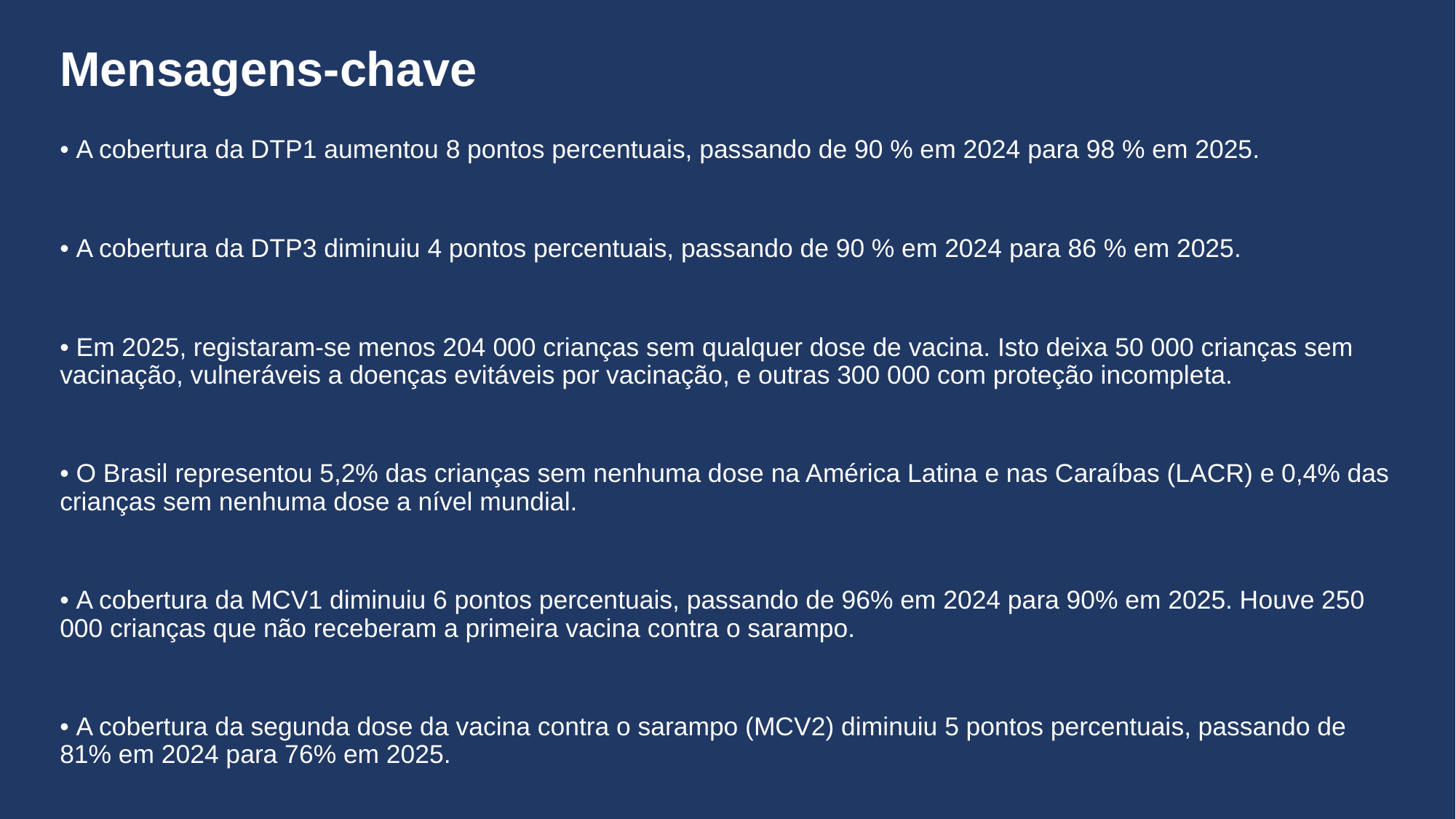

# Mensagens-chave
• A cobertura da DTP1 aumentou 8 pontos percentuais, passando de 90 % em 2024 para 98 % em 2025.

• A cobertura da DTP3 diminuiu 4 pontos percentuais, passando de 90 % em 2024 para 86 % em 2025.

• Em 2025, registaram-se menos 204 000 crianças sem qualquer dose de vacina. Isto deixa 50 000 crianças sem vacinação, vulneráveis a doenças evitáveis por vacinação, e outras 300 000 com proteção incompleta.

• O Brasil representou 5,2% das crianças sem nenhuma dose na América Latina e nas Caraíbas (LACR) e 0,4% das crianças sem nenhuma dose a nível mundial.

• A cobertura da MCV1 diminuiu 6 pontos percentuais, passando de 96% em 2024 para 90% em 2025. Houve 250 000 crianças que não receberam a primeira vacina contra o sarampo.

• A cobertura da segunda dose da vacina contra o sarampo (MCV2) diminuiu 5 pontos percentuais, passando de 81% em 2024 para 76% em 2025.

• A cobertura da última dose da vacina contra o HPV (HPVc) entre as raparigas aumentou de 80% para 86% em 2025, devido à melhoria do desempenho do programa.